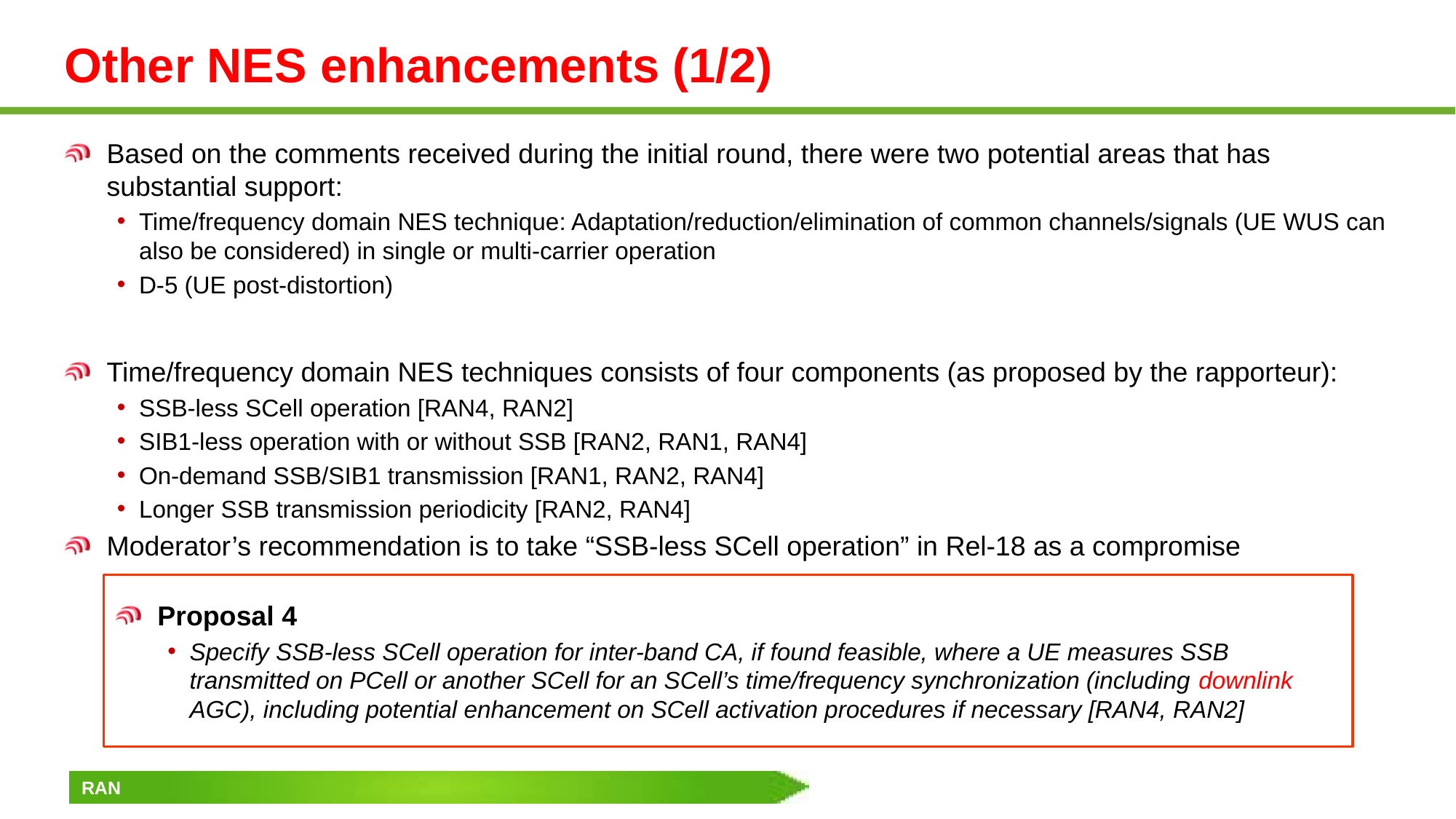

# Other NES enhancements (1/2)
Based on the comments received during the initial round, there were two potential areas that has substantial support:
Time/frequency domain NES technique: Adaptation/reduction/elimination of common channels/signals (UE WUS can also be considered) in single or multi-carrier operation
D-5 (UE post-distortion)

Time/frequency domain NES techniques consists of four components (as proposed by the rapporteur):
SSB-less SCell operation [RAN4, RAN2]
SIB1-less operation with or without SSB [RAN2, RAN1, RAN4]
On-demand SSB/SIB1 transmission [RAN1, RAN2, RAN4]
Longer SSB transmission periodicity [RAN2, RAN4]
Moderator’s recommendation is to take “SSB-less SCell operation” in Rel-18 as a compromise
Proposal 4
Specify SSB-less SCell operation for inter-band CA, if found feasible, where a UE measures SSB transmitted on PCell or another SCell for an SCell’s time/frequency synchronization (including downlink AGC), including potential enhancement on SCell activation procedures if necessary [RAN4, RAN2]